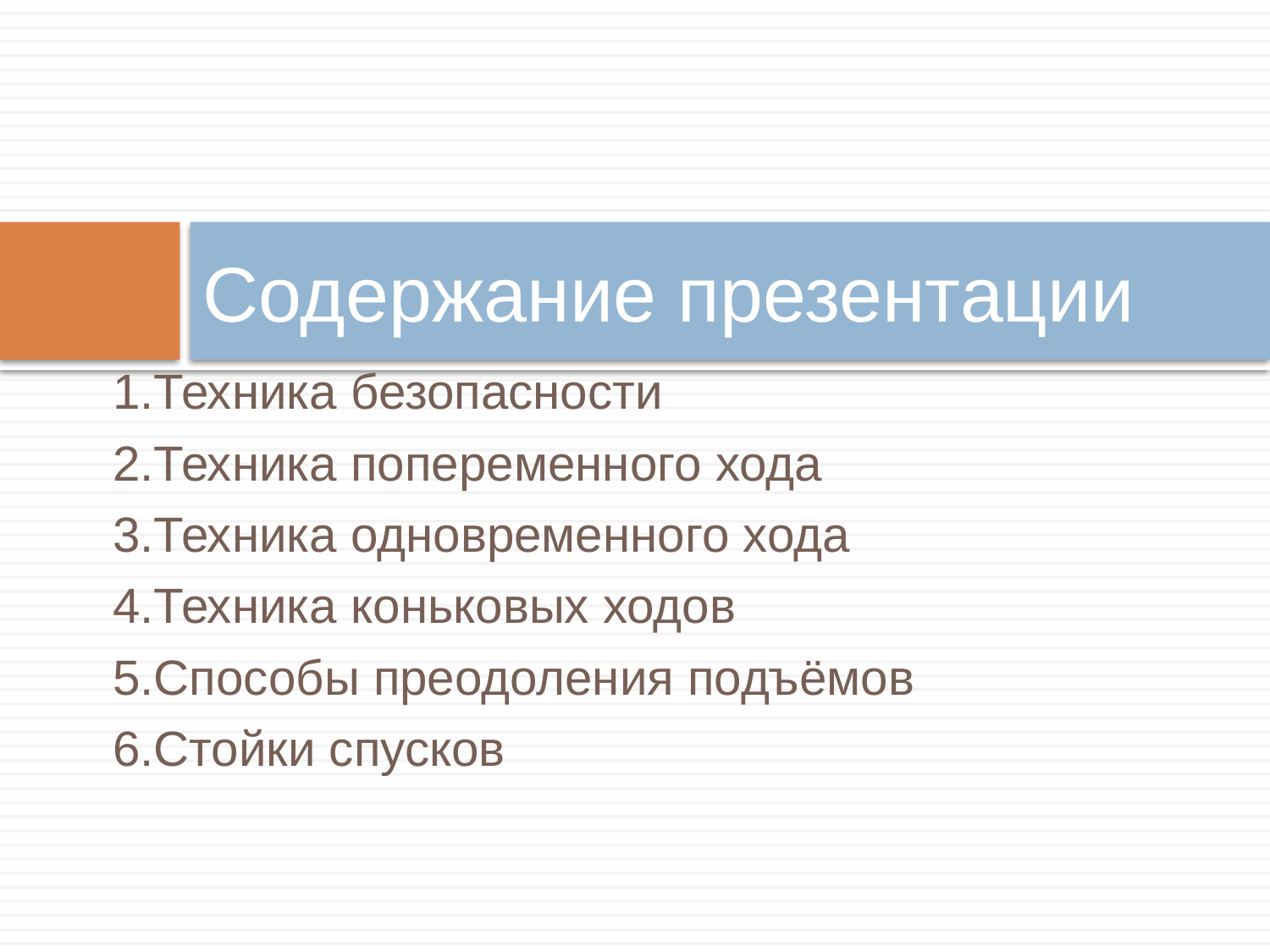

# Содержание презентации
1.Техника безопасности
2.Техника попеременного хода
3.Техника одновременного хода
4.Техника коньковых ходов
5.Способы преодоления подъёмов
6.Стойки спусков